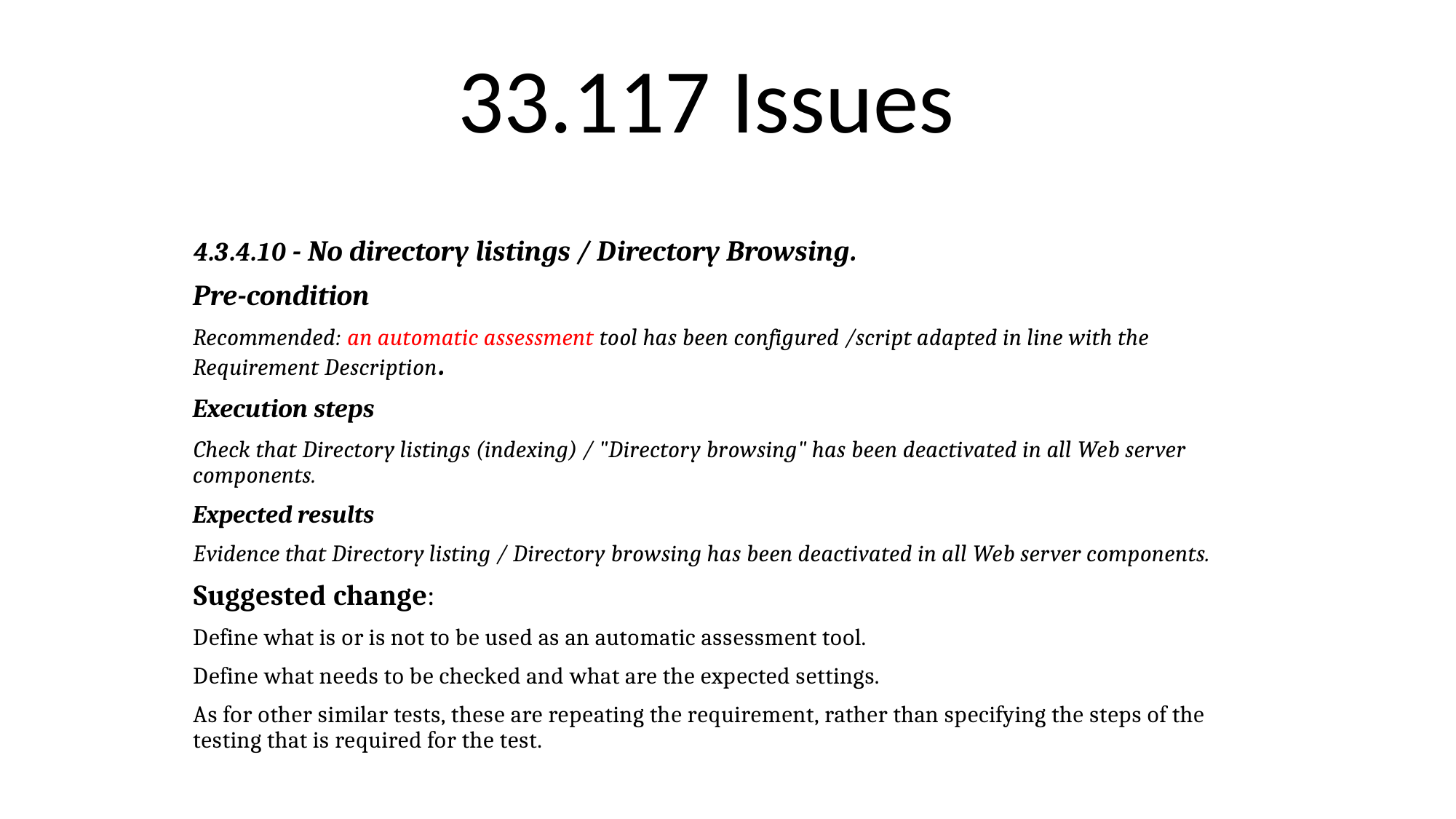

# 33.117 Issues
4.3.4.10 - No directory listings / Directory Browsing.
Pre-condition
Recommended: an automatic assessment tool has been configured /script adapted in line with the Requirement Description.
Execution steps
Check that Directory listings (indexing) / "Directory browsing" has been deactivated in all Web server components.
Expected results
Evidence that Directory listing / Directory browsing has been deactivated in all Web server components.
Suggested change:
Define what is or is not to be used as an automatic assessment tool.
Define what needs to be checked and what are the expected settings.
As for other similar tests, these are repeating the requirement, rather than specifying the steps of the testing that is required for the test.